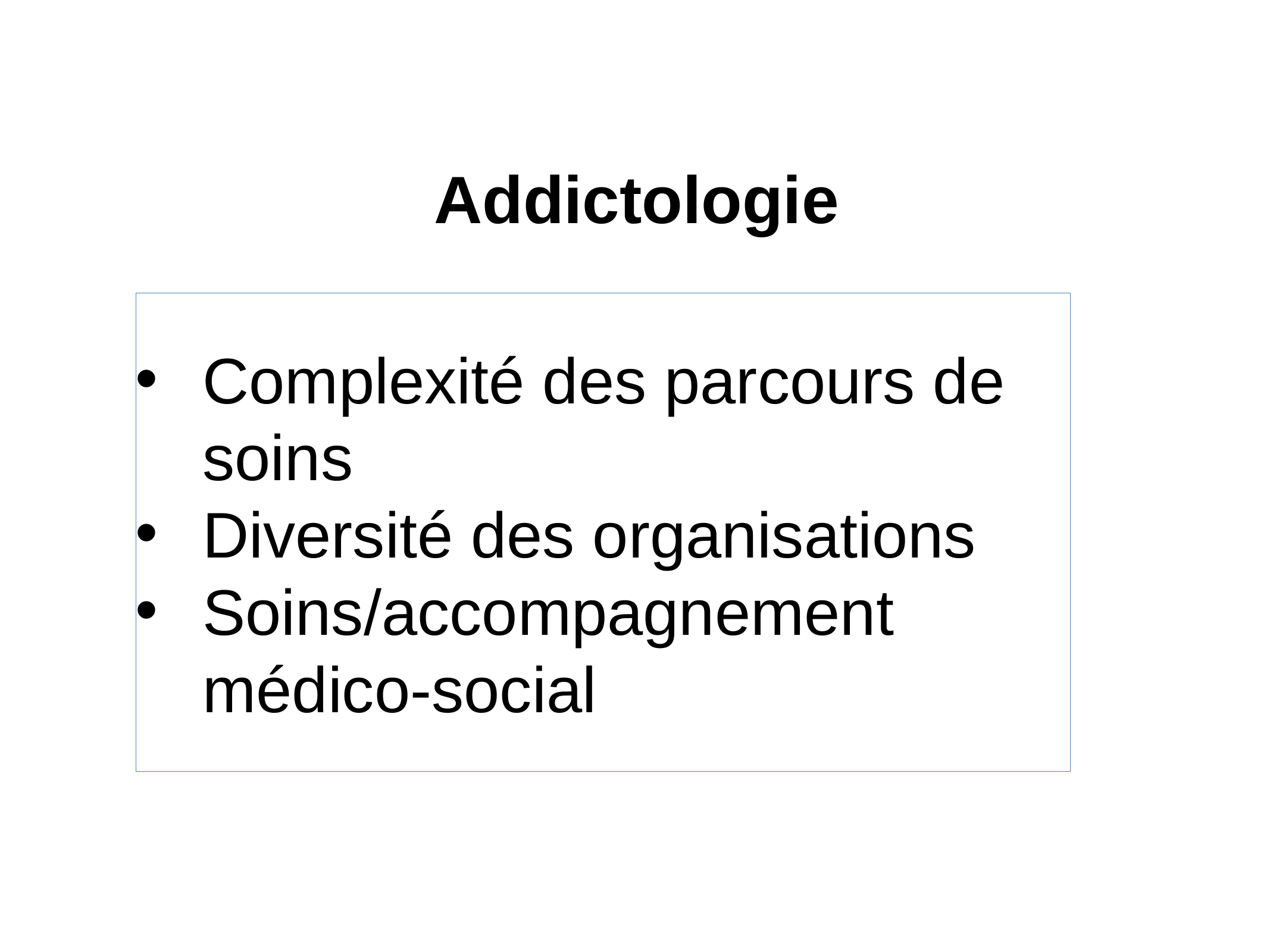

# Addictologie
Complexité des parcours de soins
Diversité des organisations
Soins/accompagnement médico-social